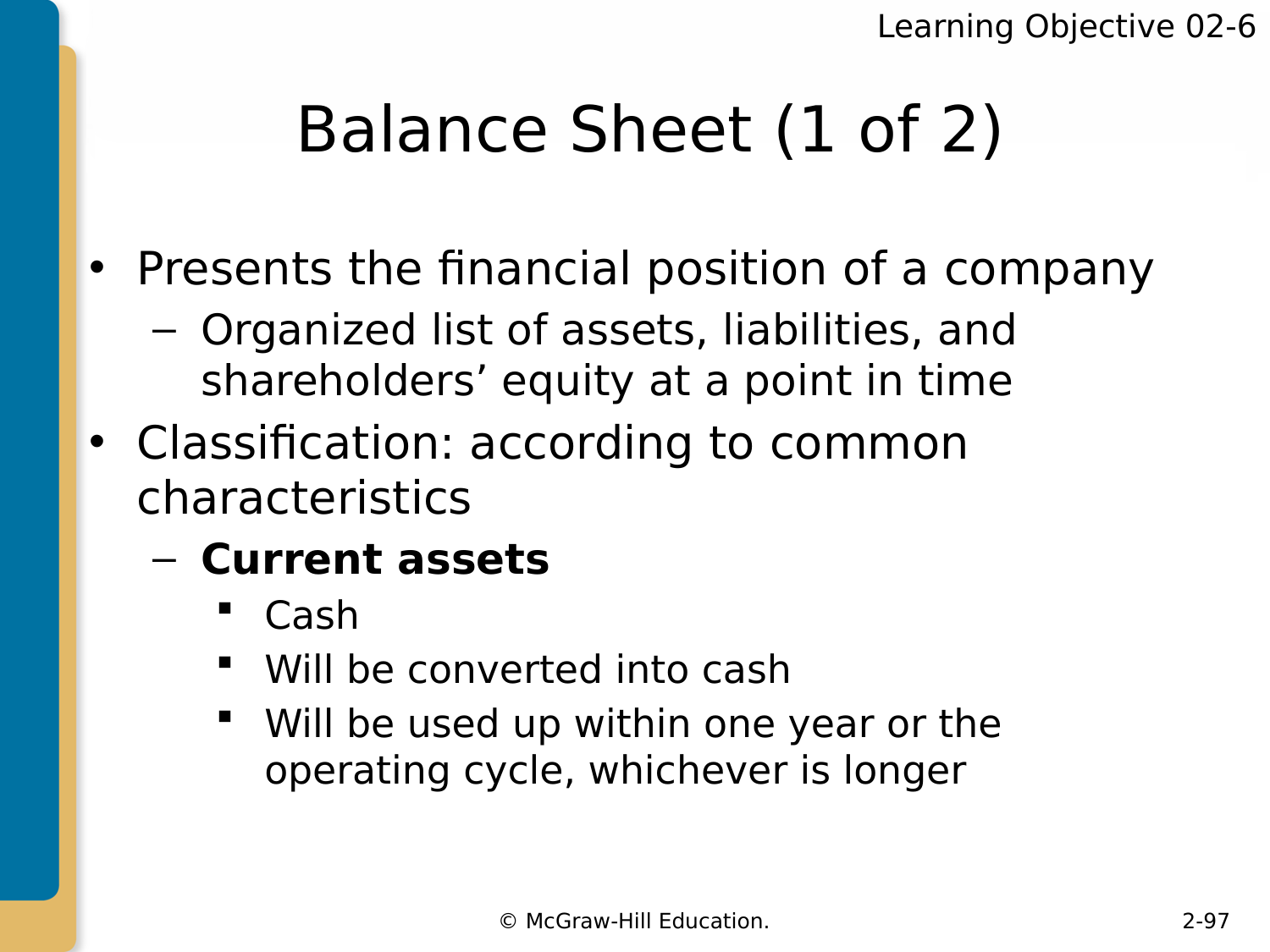

Learning Objective 02-6
# Balance Sheet (1 of 2)
Presents the financial position of a company
Organized list of assets, liabilities, and shareholders’ equity at a point in time
Classification: according to common characteristics
Current assets
Cash
Will be converted into cash
Will be used up within one year or the operating cycle, whichever is longer